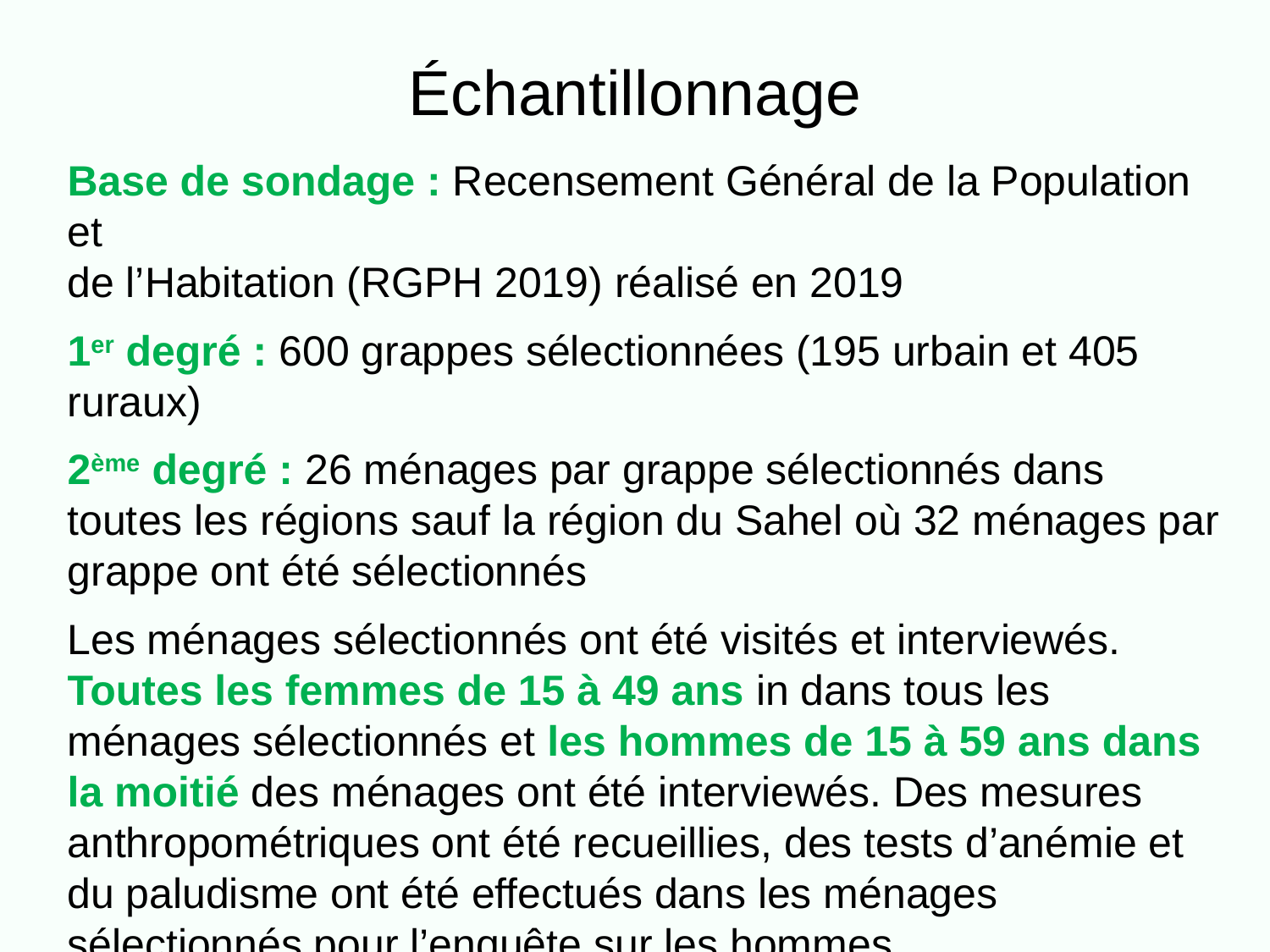

# Échantillonnage
Base de sondage : Recensement Général de la Population et
de l’Habitation (RGPH 2019) réalisé en 2019
1er degré : 600 grappes sélectionnées (195 urbain et 405 ruraux)
2ème degré : 26 ménages par grappe sélectionnés dans toutes les régions sauf la région du Sahel où 32 ménages par grappe ont été sélectionnés
Les ménages sélectionnés ont été visités et interviewés. Toutes les femmes de 15 à 49 ans in dans tous les ménages sélectionnés et les hommes de 15 à 59 ans dans la moitié des ménages ont été interviewés. Des mesures anthropométriques ont été recueillies, des tests d’anémie et du paludisme ont été effectués dans les ménages sélectionnés pour l’enquête sur les hommes.